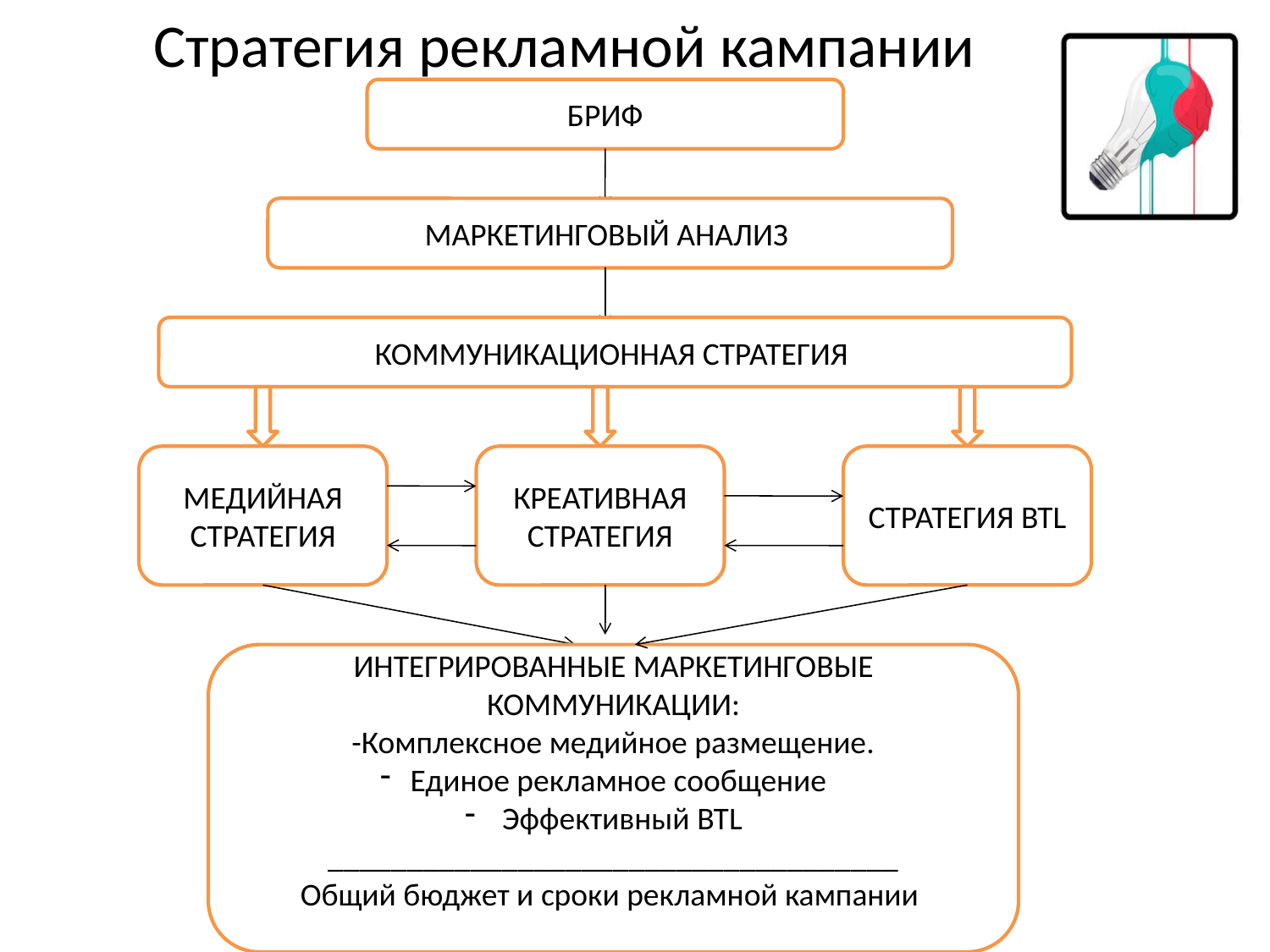

# Стратегия рекламной кампании
БРИФ
МАРКЕТИНГОВЫЙ АНАЛИЗ
КОММУНИКАЦИОННАЯ СТРАТЕГИЯ

МЕДИЙНАЯ
СТРАТЕГИЯ
КРЕАТИВНАЯ
СТРАТЕГИЯ
СТРАТЕГИЯ BTL
ИНТЕГРИРОВАННЫЕ МАРКЕТИНГОВЫЕ КОММУНИКАЦИИ:
-Комплексное медийное размещение.
Единое рекламное сообщение
 Эффективный BTL
____________________________________
Общий бюджет и сроки рекламной кампании